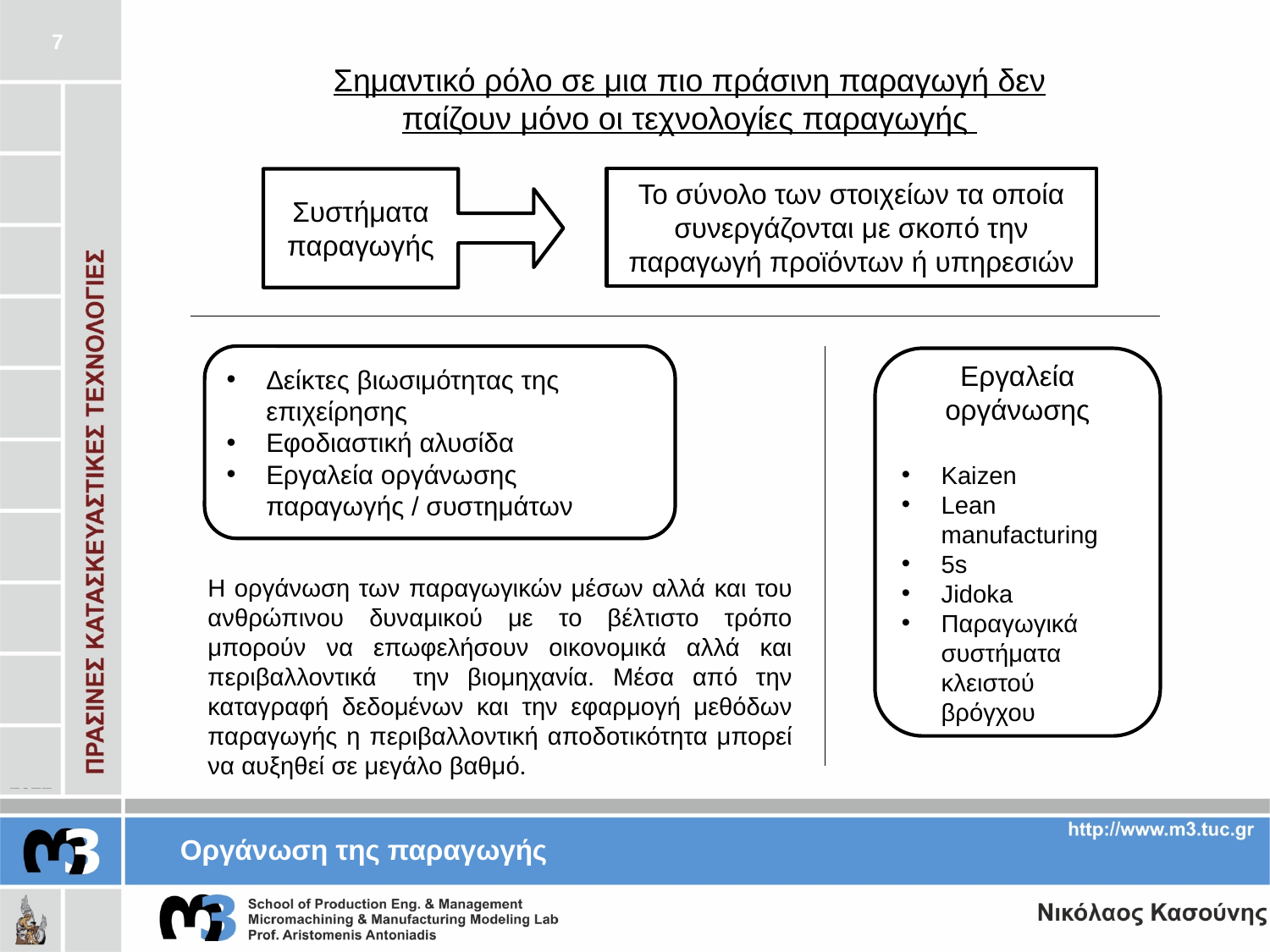

7
Σημαντικό ρόλο σε μια πιο πράσινη παραγωγή δεν παίζουν μόνο οι τεχνολογίες παραγωγής
Το σύνολο των στοιχείων τα οποία συνεργάζονται με σκοπό την παραγωγή προϊόντων ή υπηρεσιών
Συστήματα παραγωγής
Δείκτες βιωσιμότητας της επιχείρησης
Εφοδιαστική αλυσίδα
Εργαλεία οργάνωσης παραγωγής / συστημάτων
Εργαλεία οργάνωσης

Kaizen
Lean manufacturing
5s
Jidoka
Παραγωγικά συστήματα κλειστού βρόγχου
Η οργάνωση των παραγωγικών μέσων αλλά και του ανθρώπινου δυναμικού με το βέλτιστο τρόπο μπορούν να επωφελήσουν οικονομικά αλλά και περιβαλλοντικά  την βιομηχανία. Μέσα από την καταγραφή δεδομένων και την εφαρμογή μεθόδων παραγωγής η περιβαλλοντική αποδοτικότητα μπορεί να αυξηθεί σε μεγάλο βαθμό.

Οργάνωση της παραγωγής